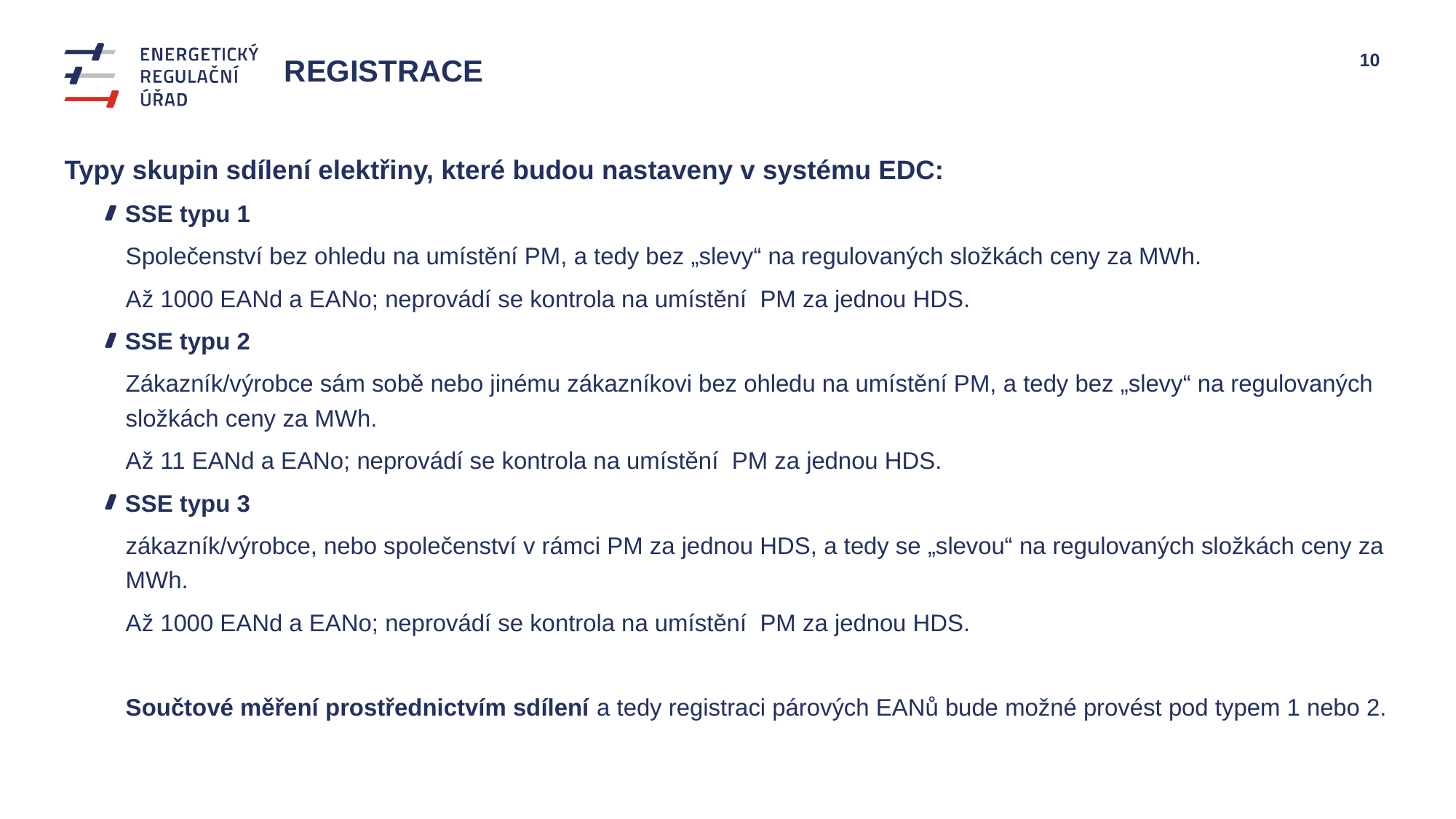

Registrace
Typy skupin sdílení elektřiny, které budou nastaveny v systému EDC:
SSE typu 1
Společenství bez ohledu na umístění PM, a tedy bez „slevy“ na regulovaných složkách ceny za MWh.
Až 1000 EANd a EANo; neprovádí se kontrola na umístění  PM za jednou HDS.
SSE typu 2
Zákazník/výrobce sám sobě nebo jinému zákazníkovi bez ohledu na umístění PM, a tedy bez „slevy“ na regulovaných složkách ceny za MWh.
Až 11 EANd a EANo; neprovádí se kontrola na umístění  PM za jednou HDS.
SSE typu 3
zákazník/výrobce, nebo společenství v rámci PM za jednou HDS, a tedy se „slevou“ na regulovaných složkách ceny za MWh.
Až 1000 EANd a EANo; neprovádí se kontrola na umístění  PM za jednou HDS.

Součtové měření prostřednictvím sdílení a tedy registraci párových EANů bude možné provést pod typem 1 nebo 2.